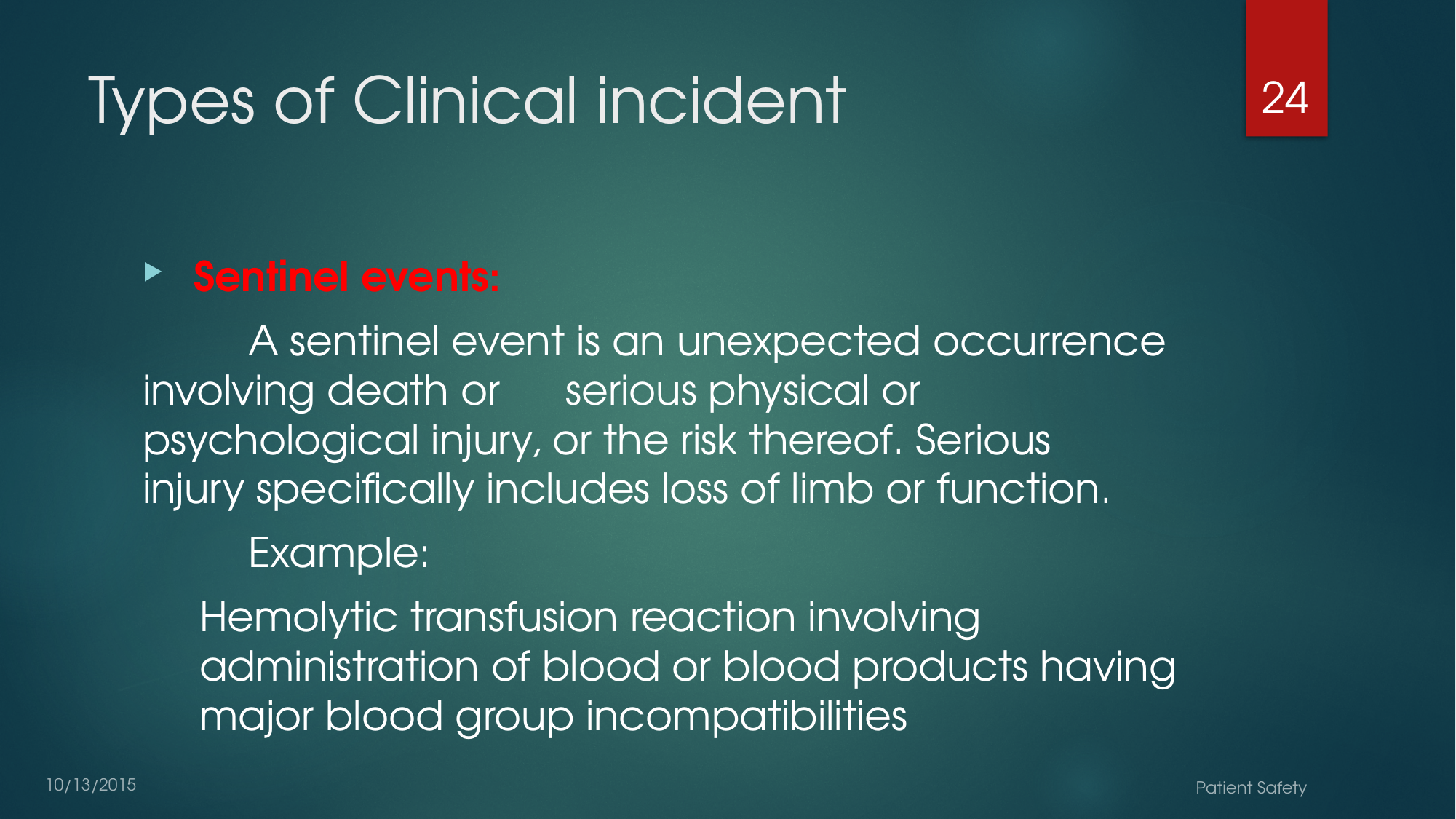

24
# Types of Clinical incident
 Sentinel events:
	A sentinel event is an unexpected occurrence involving death or 	serious physical or psychological injury, or the risk thereof. Serious 	injury specifically includes loss of limb or function.
	Example:
Hemolytic transfusion reaction involving administration of blood or blood products having major blood group incompatibilities

10/13/2015
Patient Safety